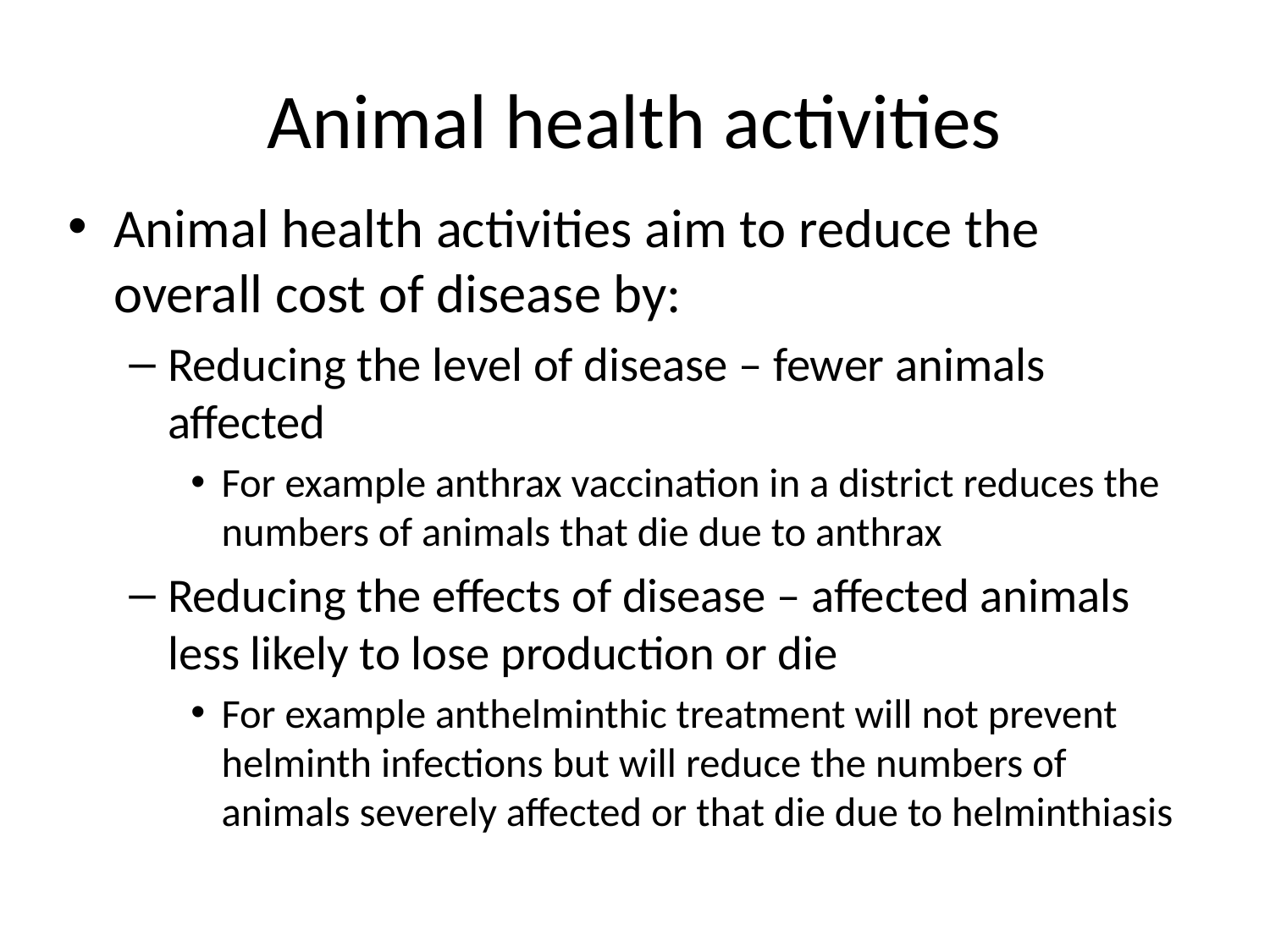

# Animal health activities
Animal health activities aim to reduce the overall cost of disease by:
Reducing the level of disease – fewer animals affected
For example anthrax vaccination in a district reduces the numbers of animals that die due to anthrax
Reducing the effects of disease – affected animals less likely to lose production or die
For example anthelminthic treatment will not prevent helminth infections but will reduce the numbers of animals severely affected or that die due to helminthiasis